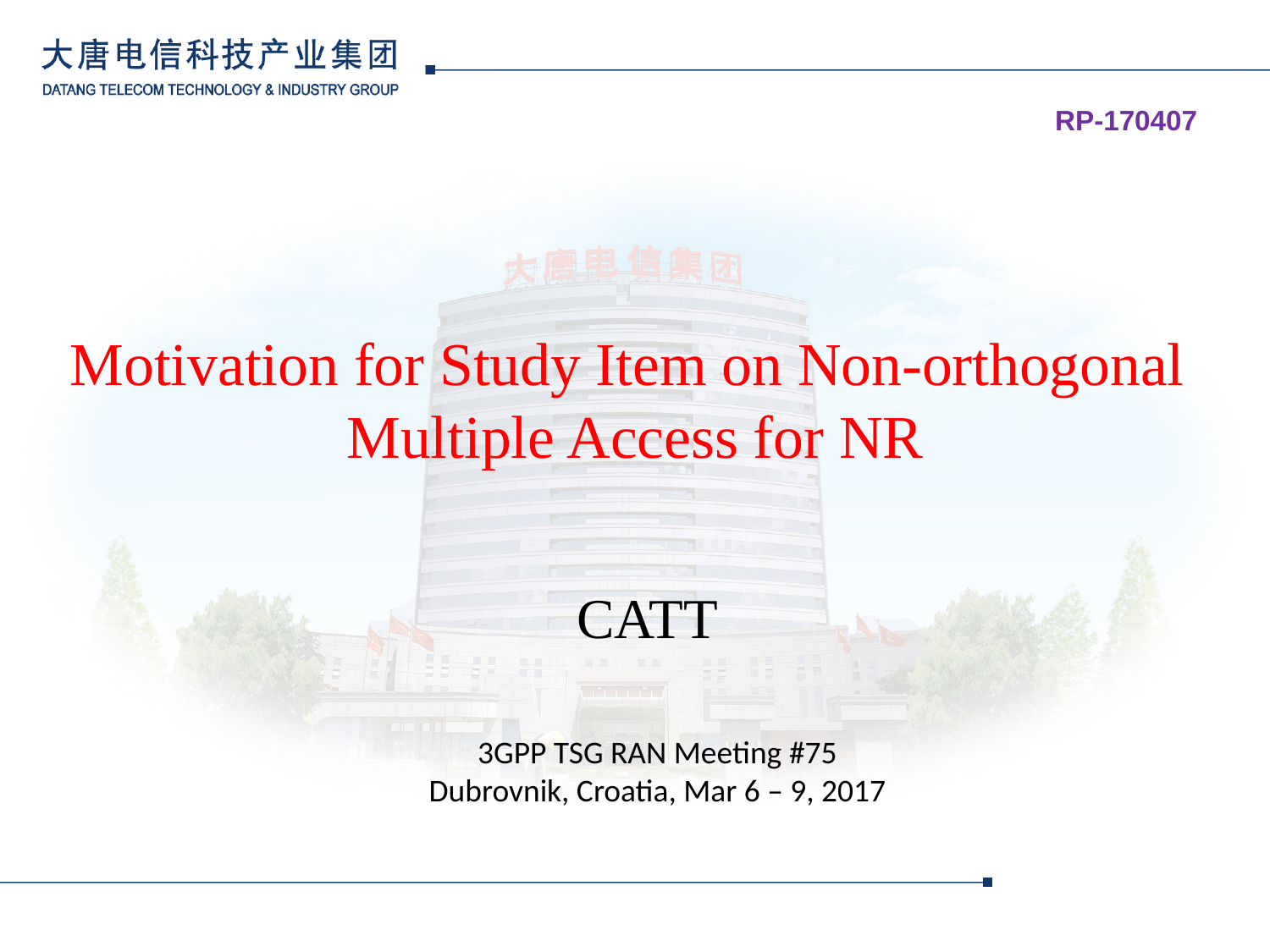

RP-170407
# Motivation for Study Item on Non-orthogonal Multiple Access for NR
CATT
3GPP TSG RAN Meeting #75
Dubrovnik, Croatia, Mar 6 – 9, 2017